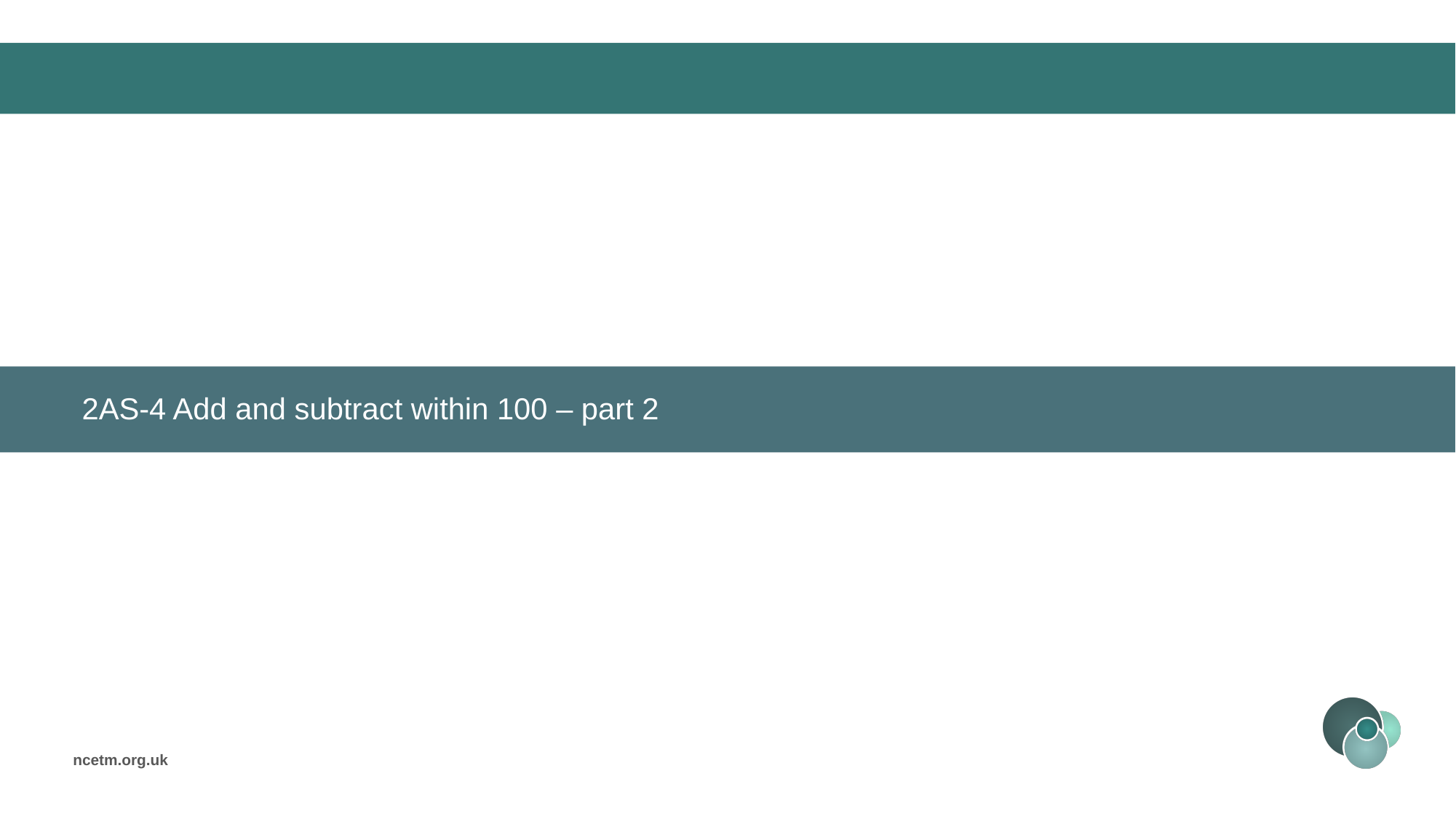

2AS-4 Add and subtract within 100 – part 2